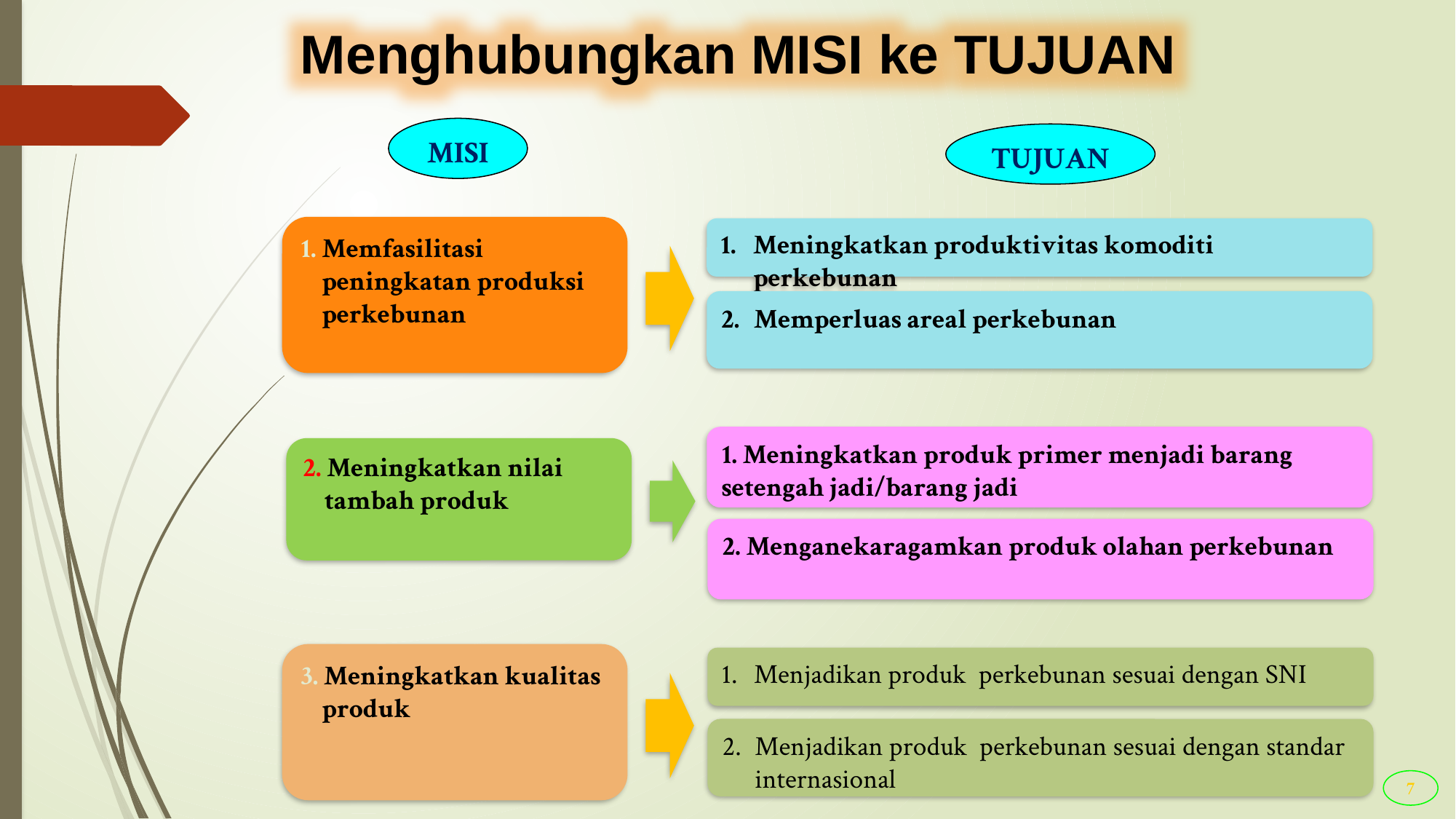

Menghubungkan MISI ke TUJUAN
MISI
TUJUAN
1. Memfasilitasi peningkatan produksi perkebunan
Meningkatkan produktivitas komoditi perkebunan

Memperluas areal perkebunan
1. Meningkatkan produk primer menjadi barang setengah jadi/barang jadi
2. Meningkatkan nilai tambah produk

2. Menganekaragamkan produk olahan perkebunan
3. Meningkatkan kualitas produk
Menjadikan produk  perkebunan sesuai dengan SNI

Menjadikan produk  perkebunan sesuai dengan standar internasional